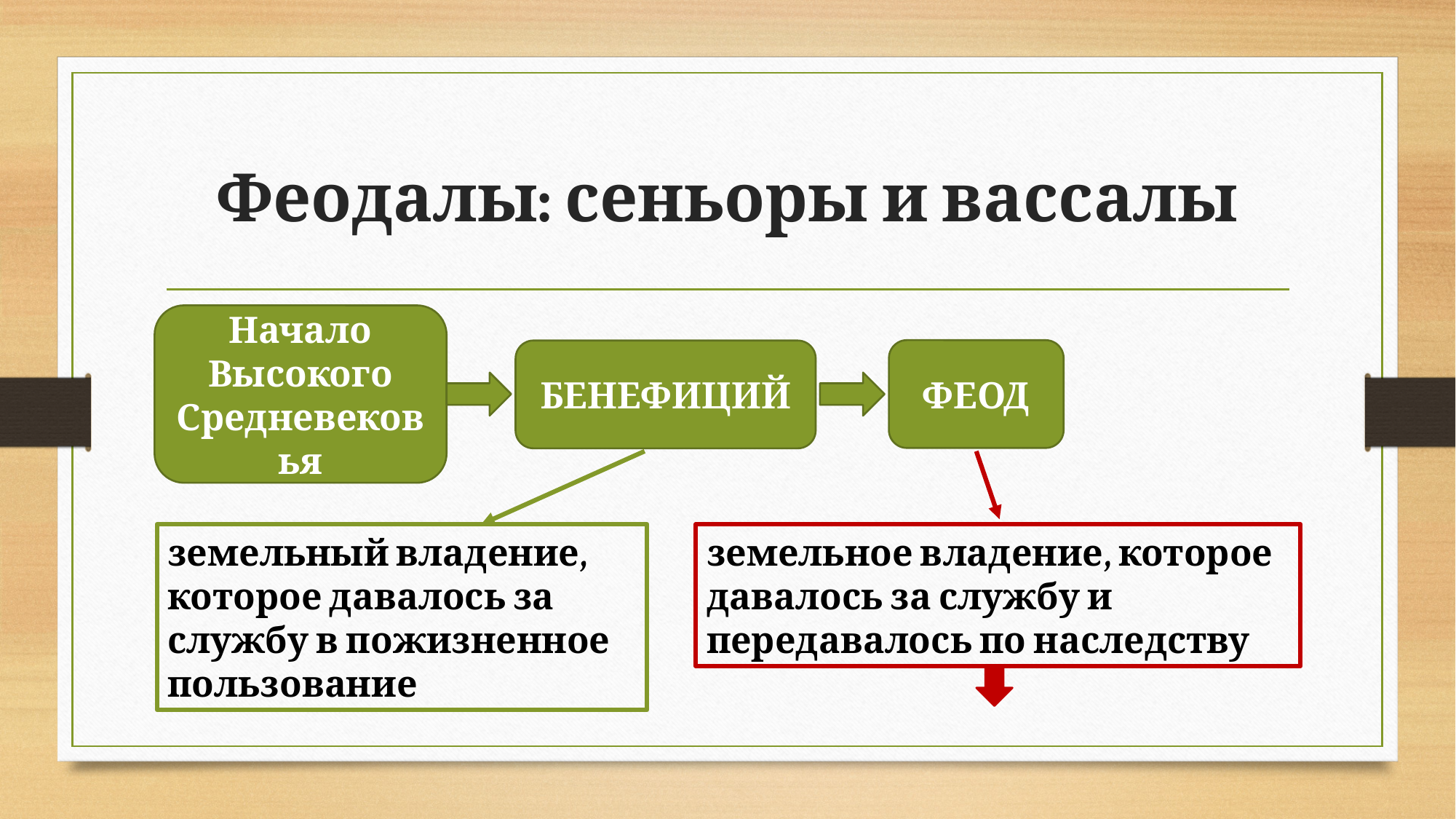

# Феодалы: сеньоры и вассалы
Начало Высокого Средневековья

ФЕОД
БЕНЕФИЦИЙ

земельный владение, которое давалось за службу в пожизненное пользование
земельное владение, которое давалось за службу и передавалось по наследству